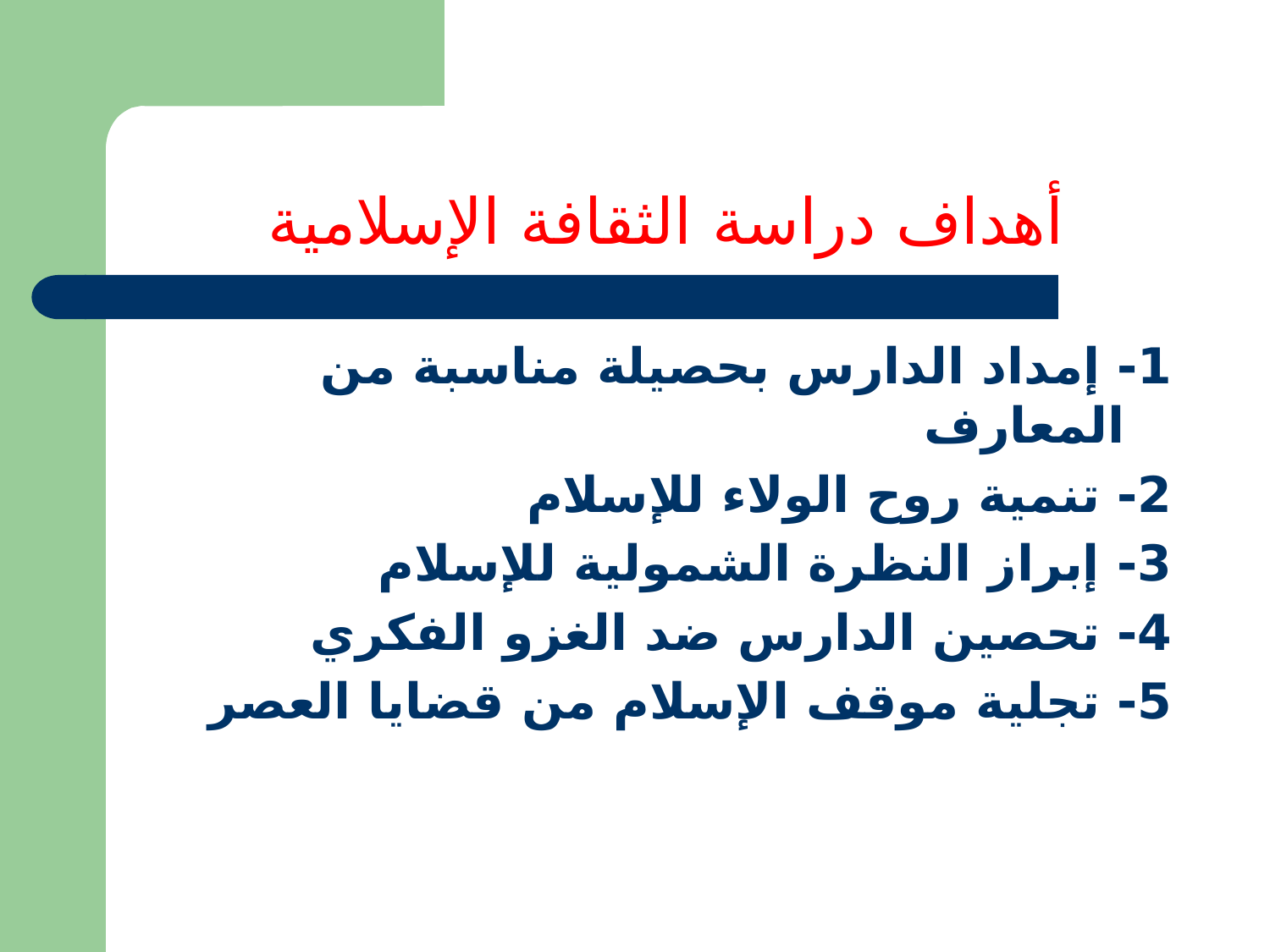

# أهداف دراسة الثقافة الإسلامية
1- إمداد الدارس بحصيلة مناسبة من المعارف
2- تنمية روح الولاء للإسلام
3- إبراز النظرة الشمولية للإسلام
4- تحصين الدارس ضد الغزو الفكري
5- تجلية موقف الإسلام من قضايا العصر